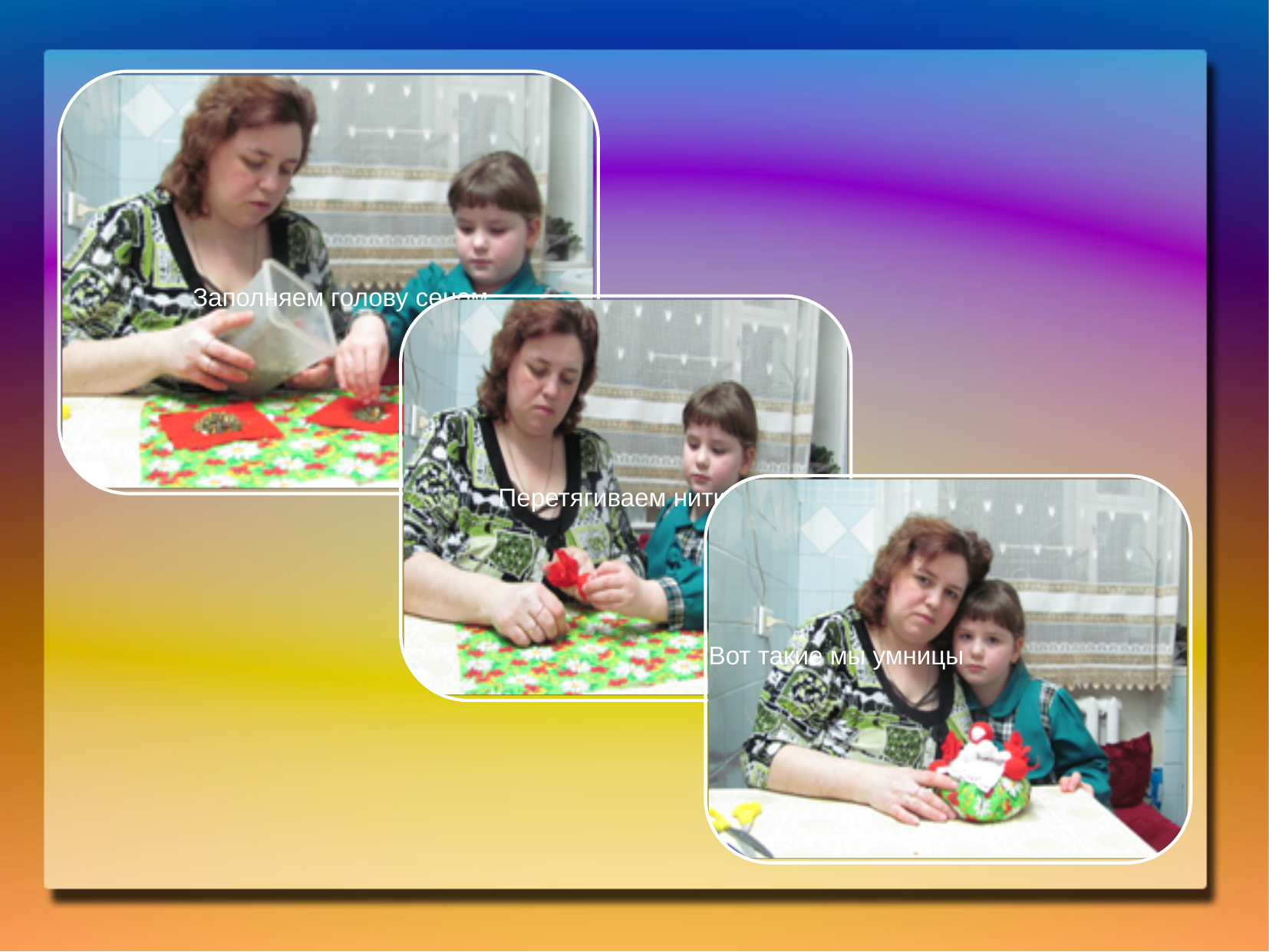

Заполняем голову сеном

Перетягиваем ниткой

Вот такие мы умницы